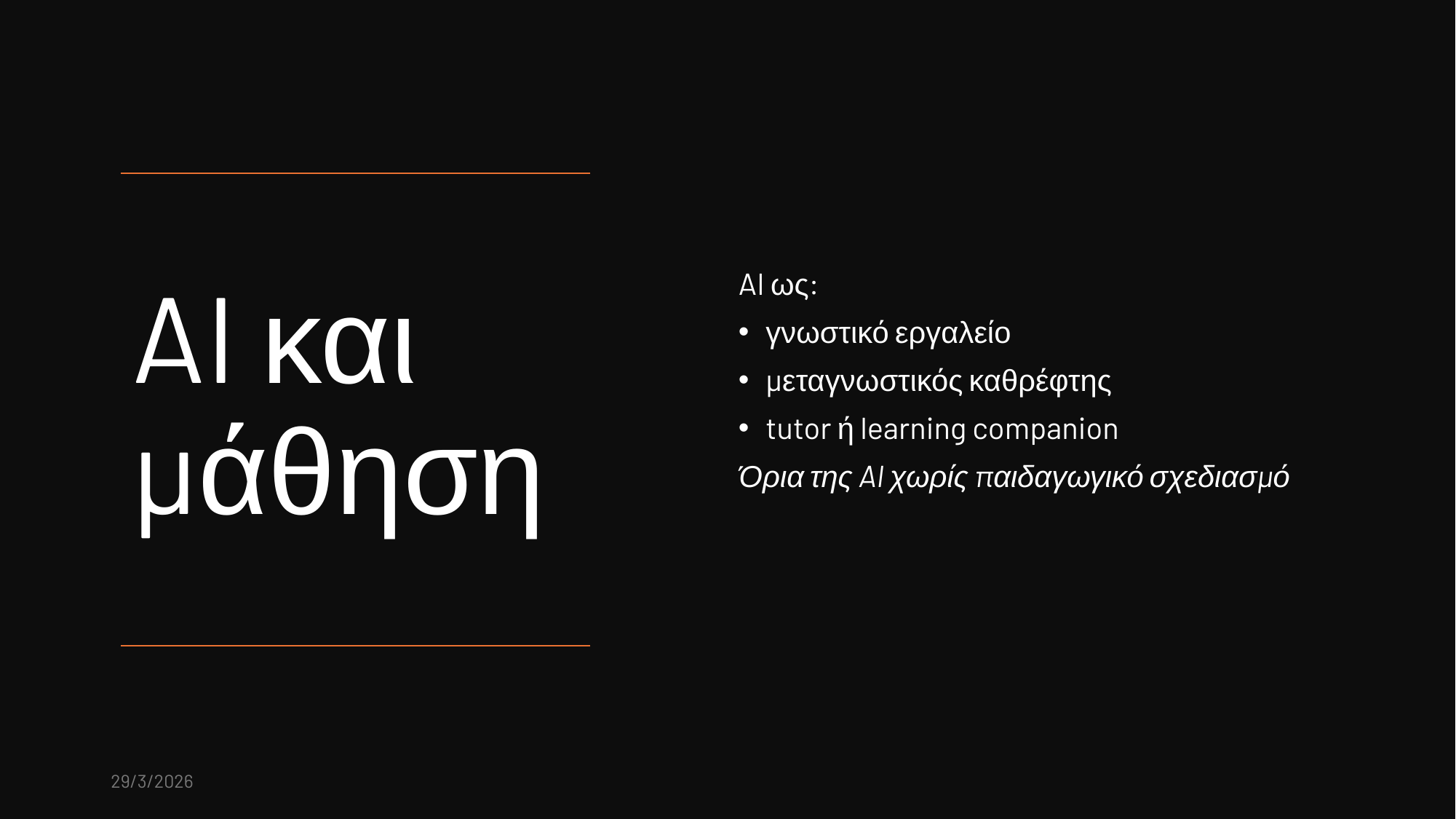

AI ως:
γνωστικό εργαλείο
μεταγνωστικός καθρέφτης
tutor ή learning companion
Όρια της AI χωρίς παιδαγωγικό σχεδιασμό

# AI και μάθηση
29/3/2026
4